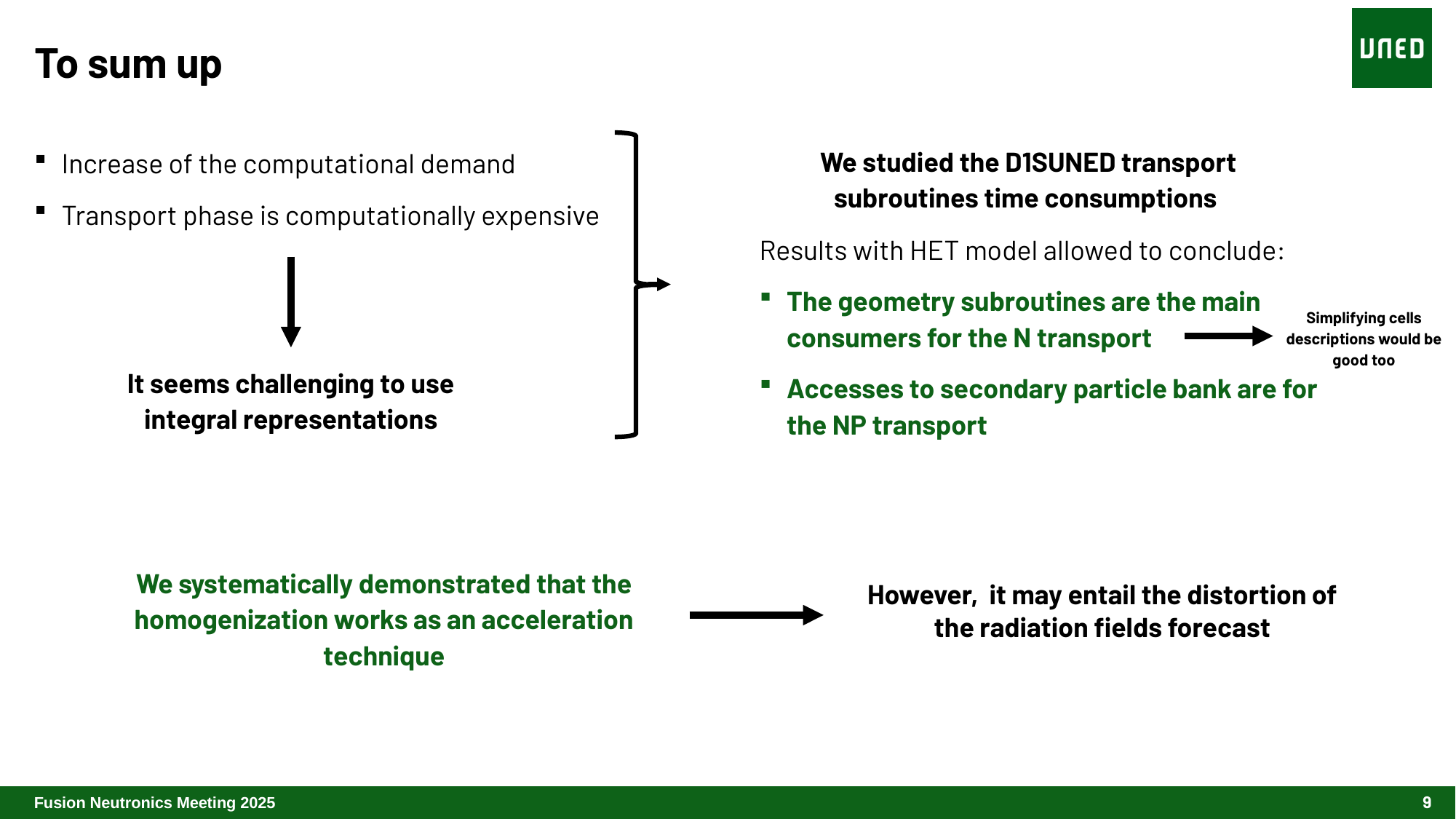

# To sum up

We studied the D1SUNED transport subroutines time consumptions
Increase of the computational demand
Transport phase is computationally expensive
Results with HET model allowed to conclude:
The geometry subroutines are the main consumers for the N transport
Accesses to secondary particle bank are for the NP transport

Simplifying cells descriptions would be good too
It seems challenging to use integral representations

We systematically demonstrated that the homogenization works as an acceleration technique

However,  it may entail the distortion of the radiation fields forecast

9